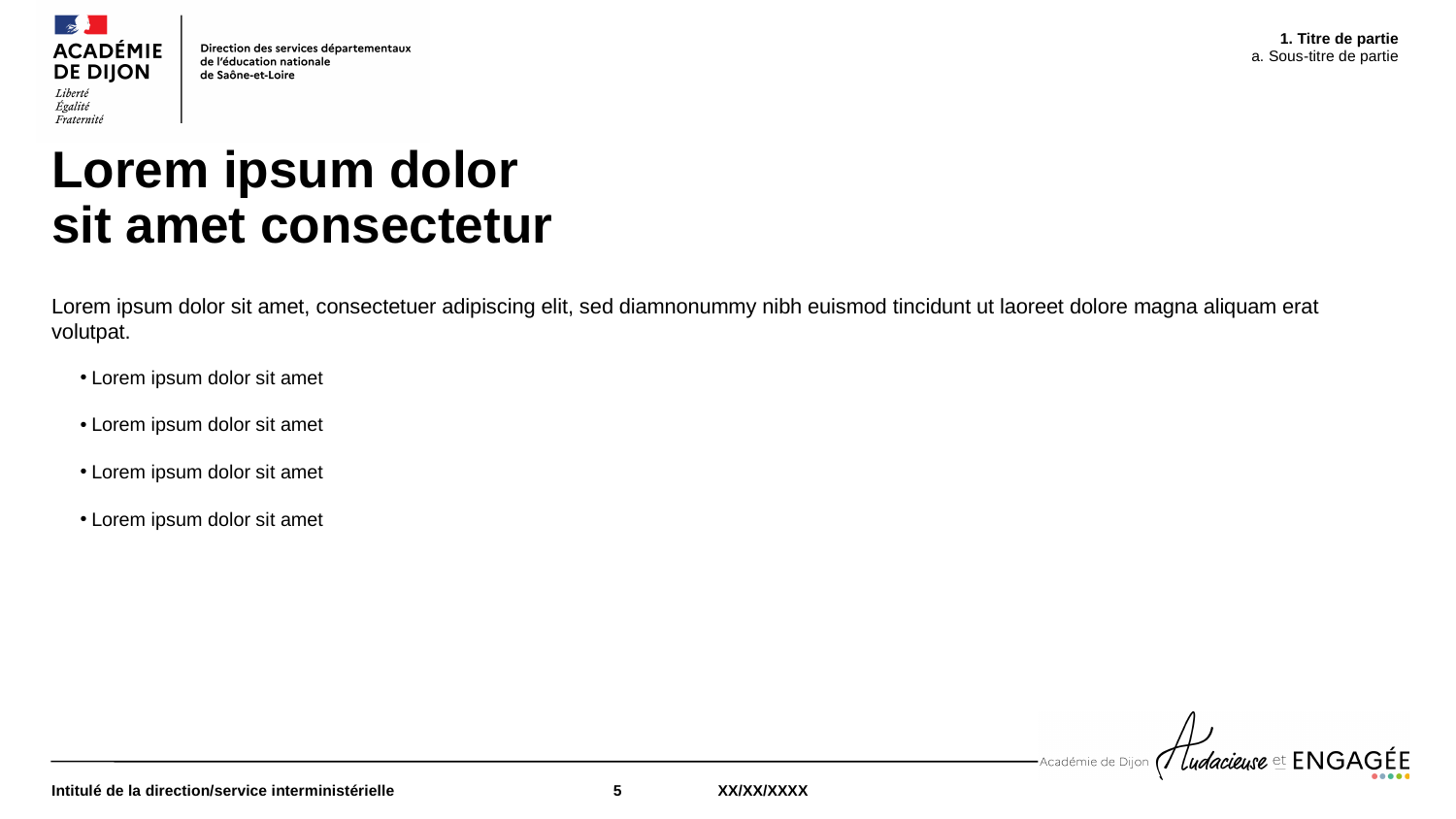

Titre de partie
Sous-titre de partie
# Lorem ipsum dolor sit amet consectetur
Lorem ipsum dolor sit amet, consectetuer adipiscing elit, sed diamnonummy nibh euismod tincidunt ut laoreet dolore magna aliquam erat volutpat.
Lorem ipsum dolor sit amet
Lorem ipsum dolor sit amet
Lorem ipsum dolor sit amet
Lorem ipsum dolor sit amet
Intitulé de la direction/service interministérielle
5
XX/XX/XXXX